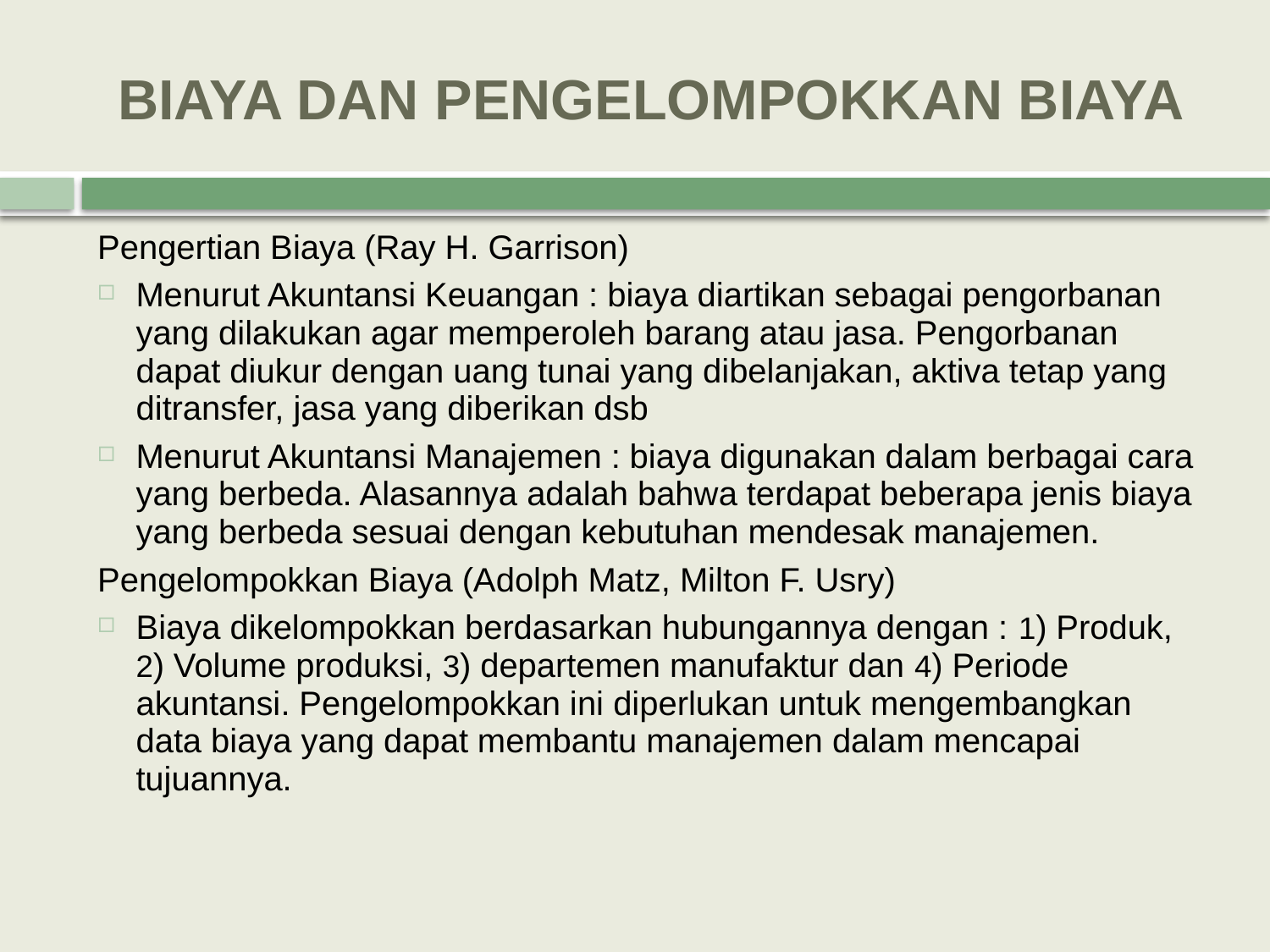

# BIAYA DAN PENGELOMPOKKAN BIAYA
Pengertian Biaya (Ray H. Garrison)
Menurut Akuntansi Keuangan : biaya diartikan sebagai pengorbanan yang dilakukan agar memperoleh barang atau jasa. Pengorbanan dapat diukur dengan uang tunai yang dibelanjakan, aktiva tetap yang ditransfer, jasa yang diberikan dsb
Menurut Akuntansi Manajemen : biaya digunakan dalam berbagai cara yang berbeda. Alasannya adalah bahwa terdapat beberapa jenis biaya yang berbeda sesuai dengan kebutuhan mendesak manajemen.
Pengelompokkan Biaya (Adolph Matz, Milton F. Usry)
Biaya dikelompokkan berdasarkan hubungannya dengan : 1) Produk, 2) Volume produksi, 3) departemen manufaktur dan 4) Periode akuntansi. Pengelompokkan ini diperlukan untuk mengembangkan data biaya yang dapat membantu manajemen dalam mencapai tujuannya.